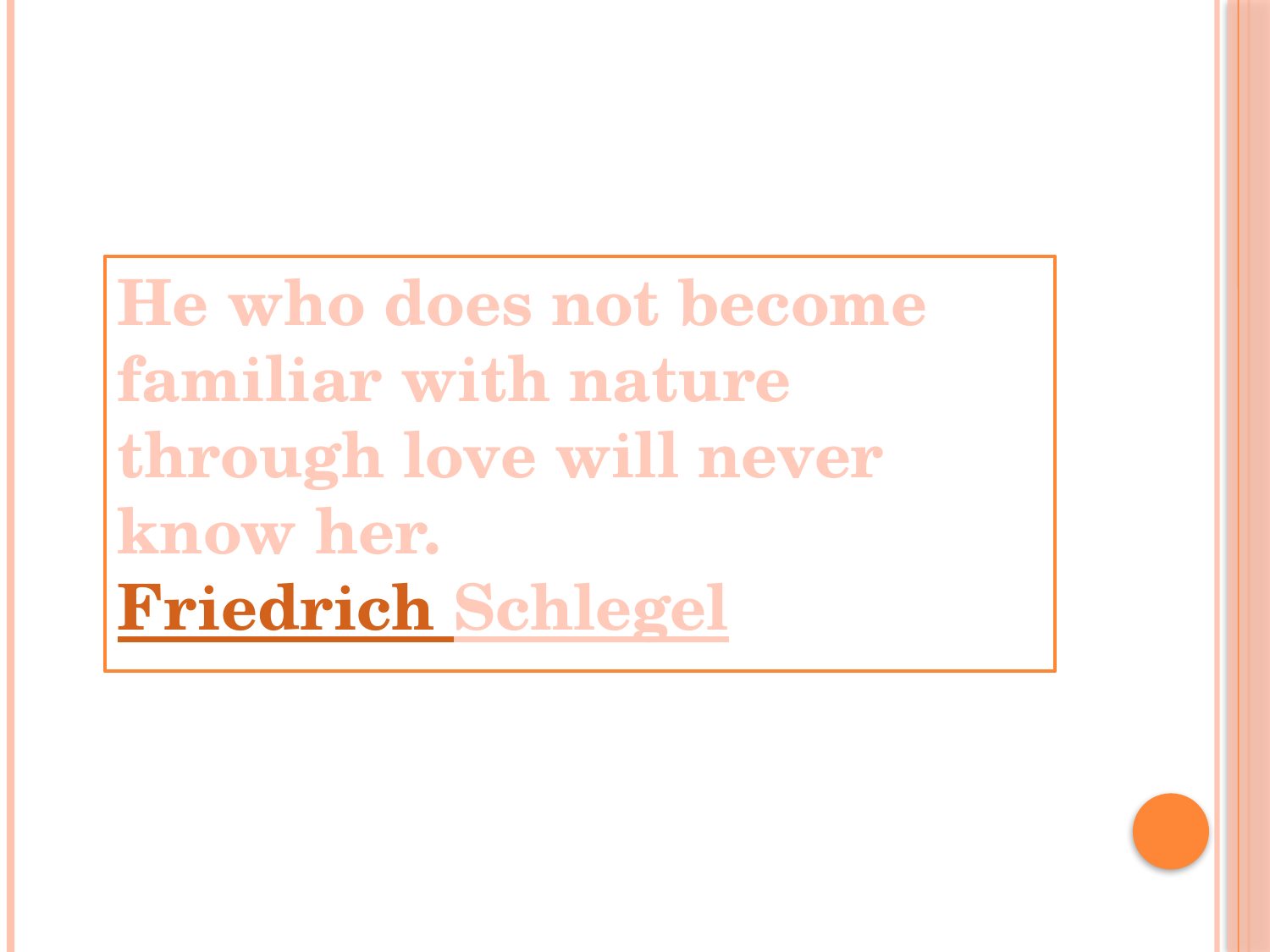

He who does not become familiar with nature through love will never know her.
Friedrich Schlegel